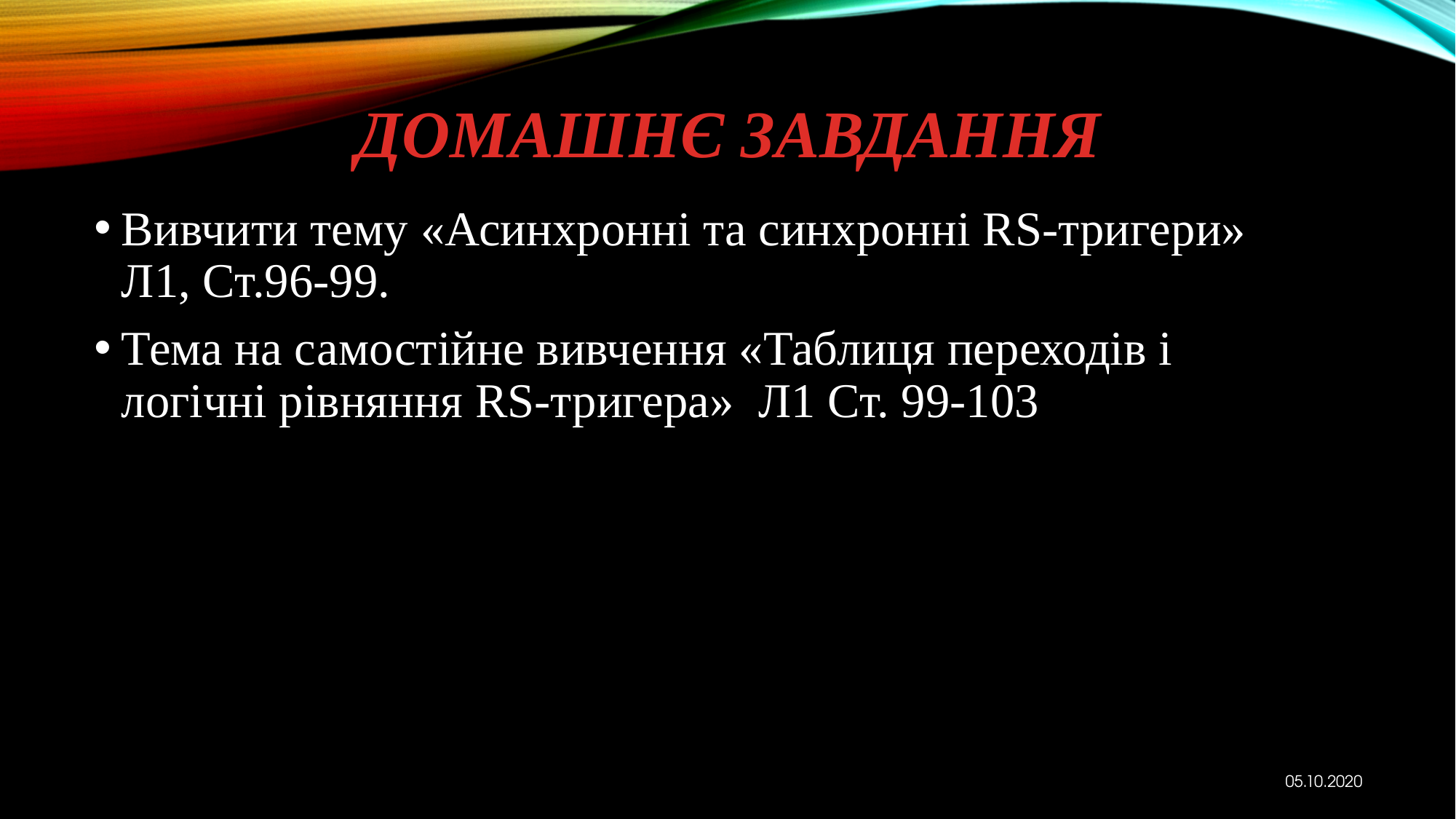

# Домашнє завдання
Вивчити тему «Асинхронні та синхронні RS-тригери» Л1, Ст.96-99.
Тема на самостійне вивчення «Таблиця переходів і логічні рівняння RS-тригера»  Л1 Ст. 99-103

05.10.2020